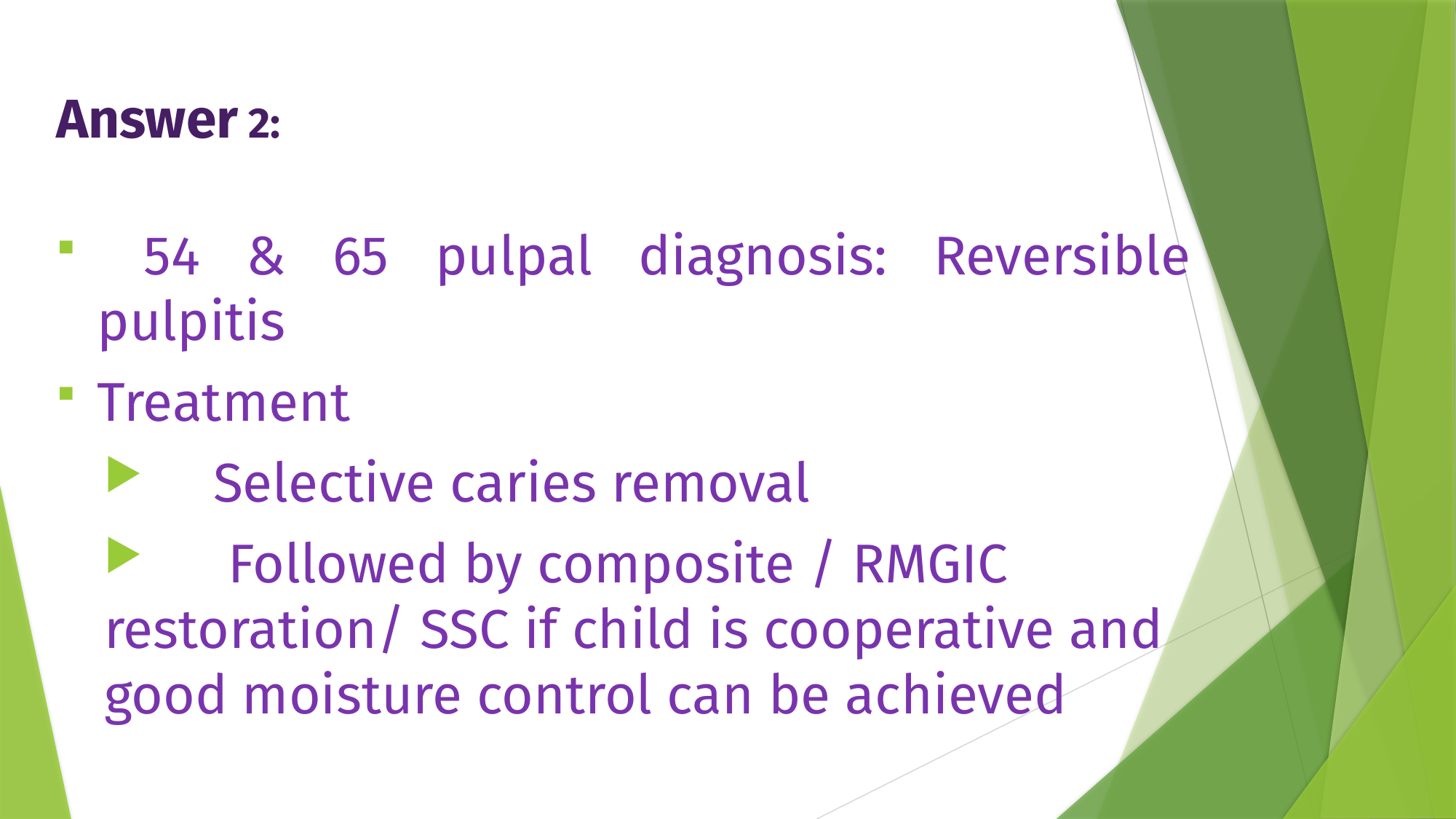

Answer 2:

 54 & 65 pulpal diagnosis: Reversible pulpitis
Treatment
	Selective caries removal
 	 Followed by composite / RMGIC restoration/ SSC if child is cooperative and good moisture control can be achieved